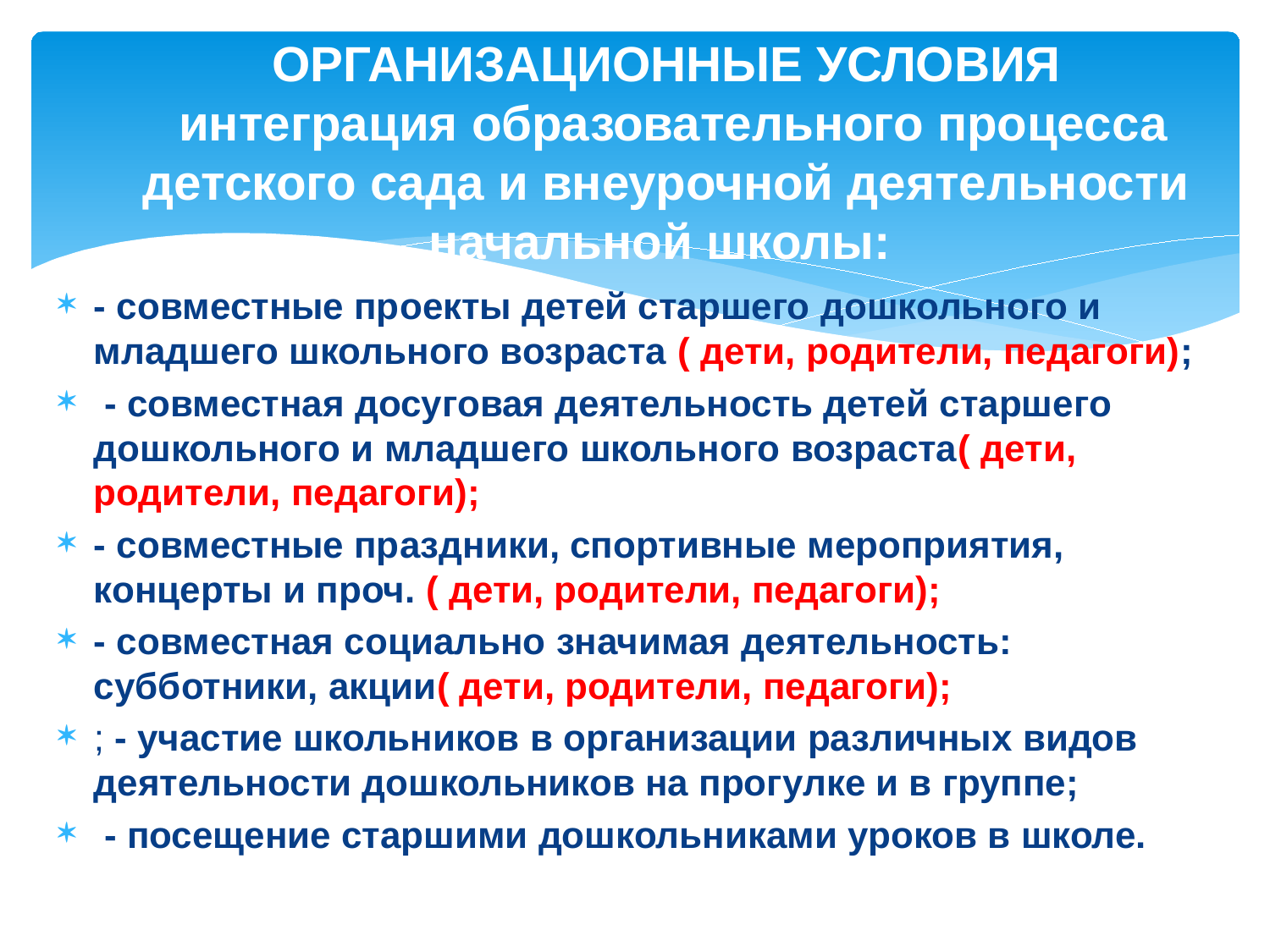

# ОРГАНИЗАЦИОННЫЕ УСЛОВИЯ интеграция образовательного процесса детского сада и внеурочной деятельности начальной школы:
- совместные проекты детей старшего дошкольного и младшего школьного возраста ( дети, родители, педагоги);
 - совместная досуговая деятельность детей старшего дошкольного и младшего школьного возраста( дети, родители, педагоги);
- совместные праздники, спортивные мероприятия, концерты и проч. ( дети, родители, педагоги);
- совместная социально значимая деятельность: субботники, акции( дети, родители, педагоги);
; - участие школьников в организации различных видов деятельности дошкольников на прогулке и в группе;
 - посещение старшими дошкольниками уроков в школе.